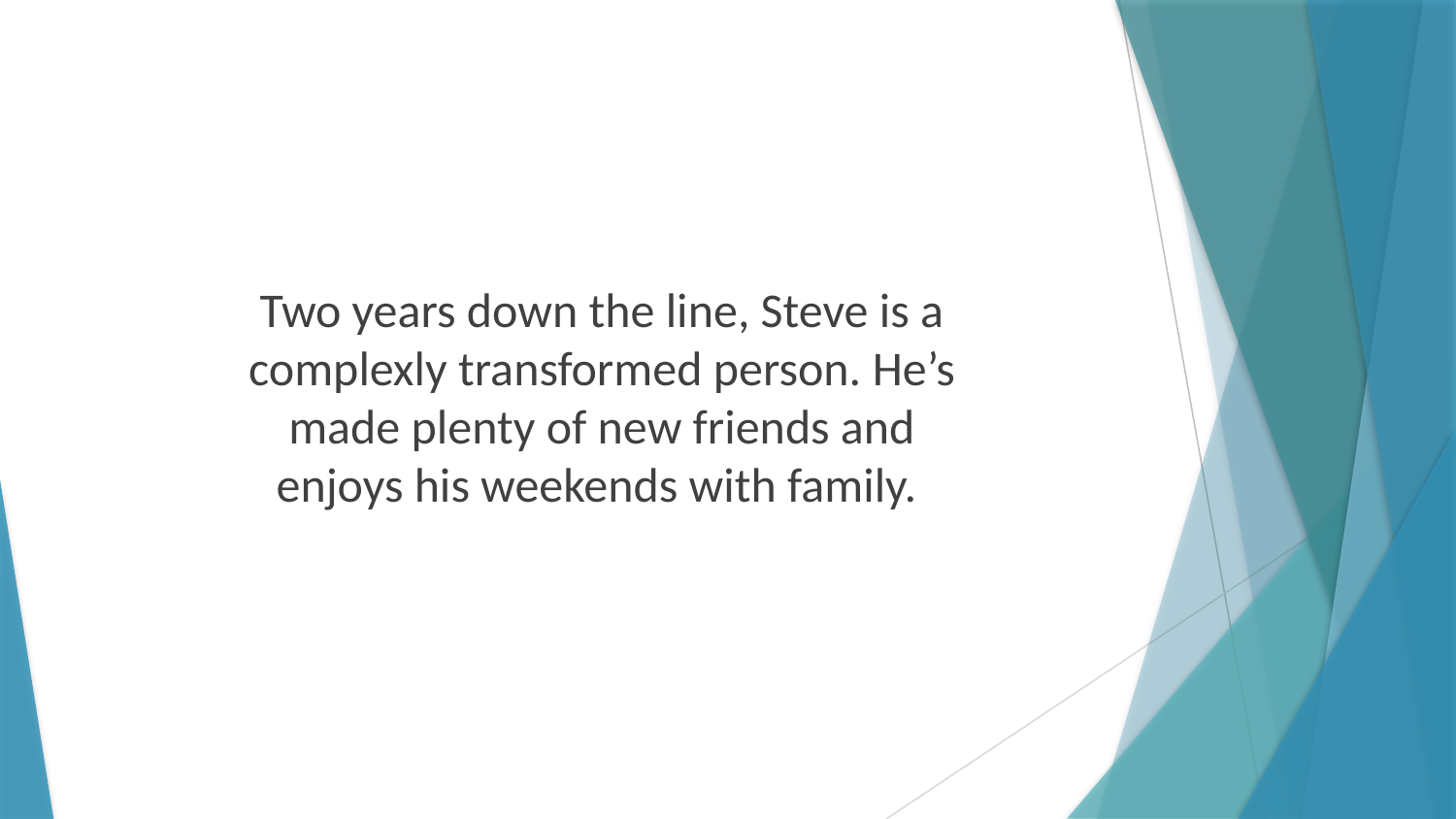

Two years down the line, Steve is a complexly transformed person. He’s made plenty of new friends and enjoys his weekends with family.